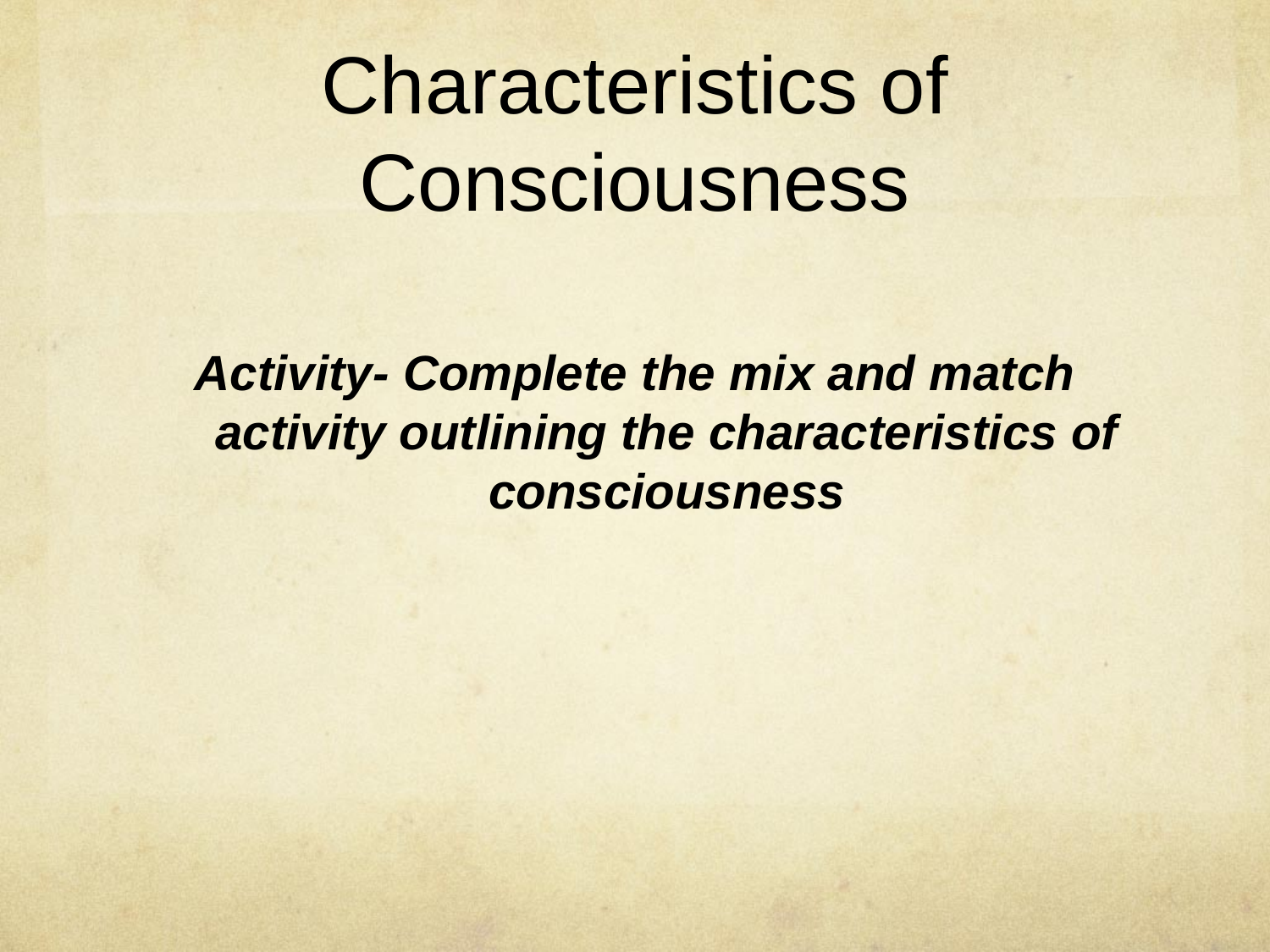

# Characteristics of Consciousness

Activity- Complete the mix and match activity outlining the characteristics of consciousness